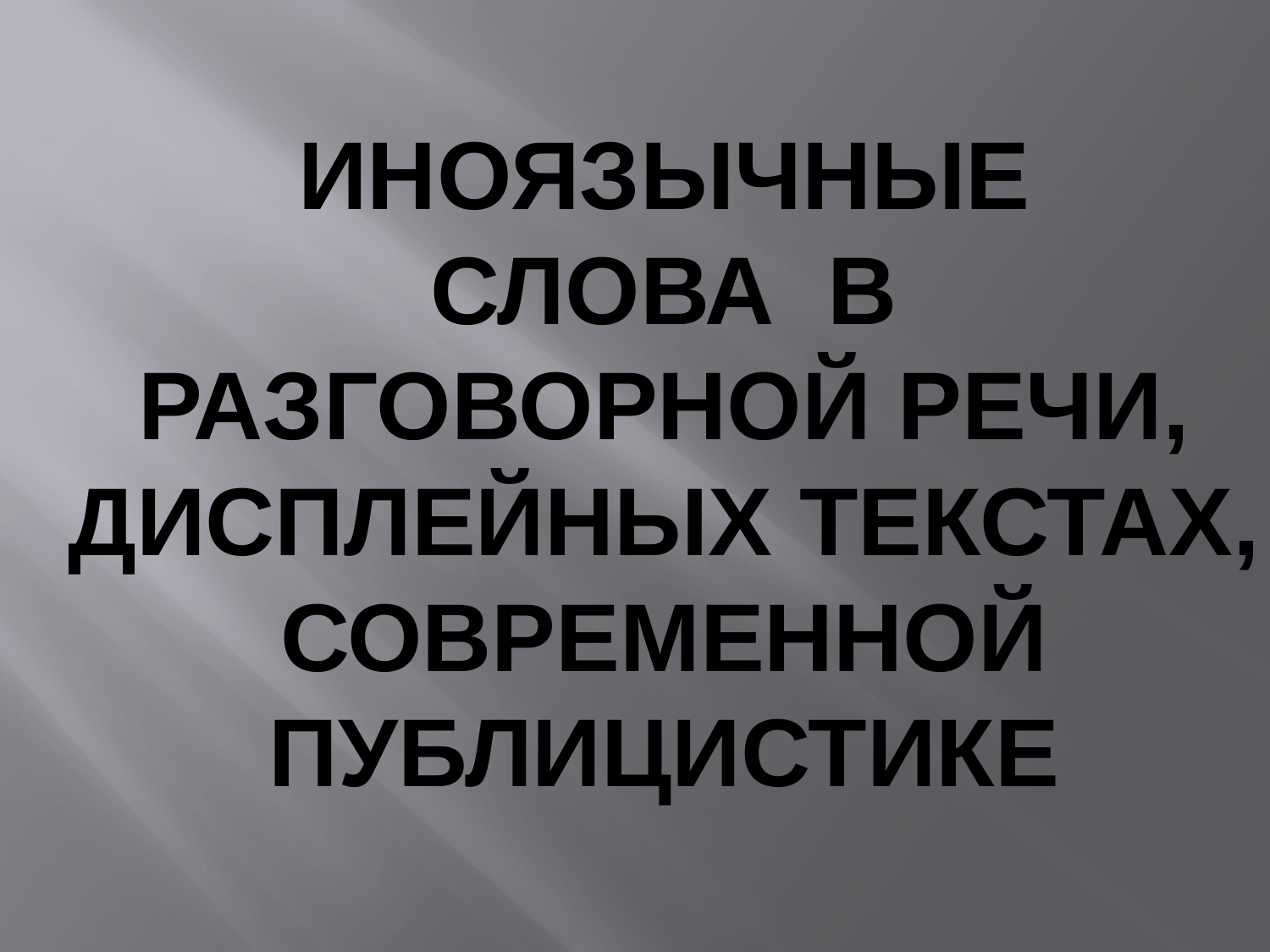

# Иноязычные слова  в разговорной речи, дисплейных текстах, современной публицистике